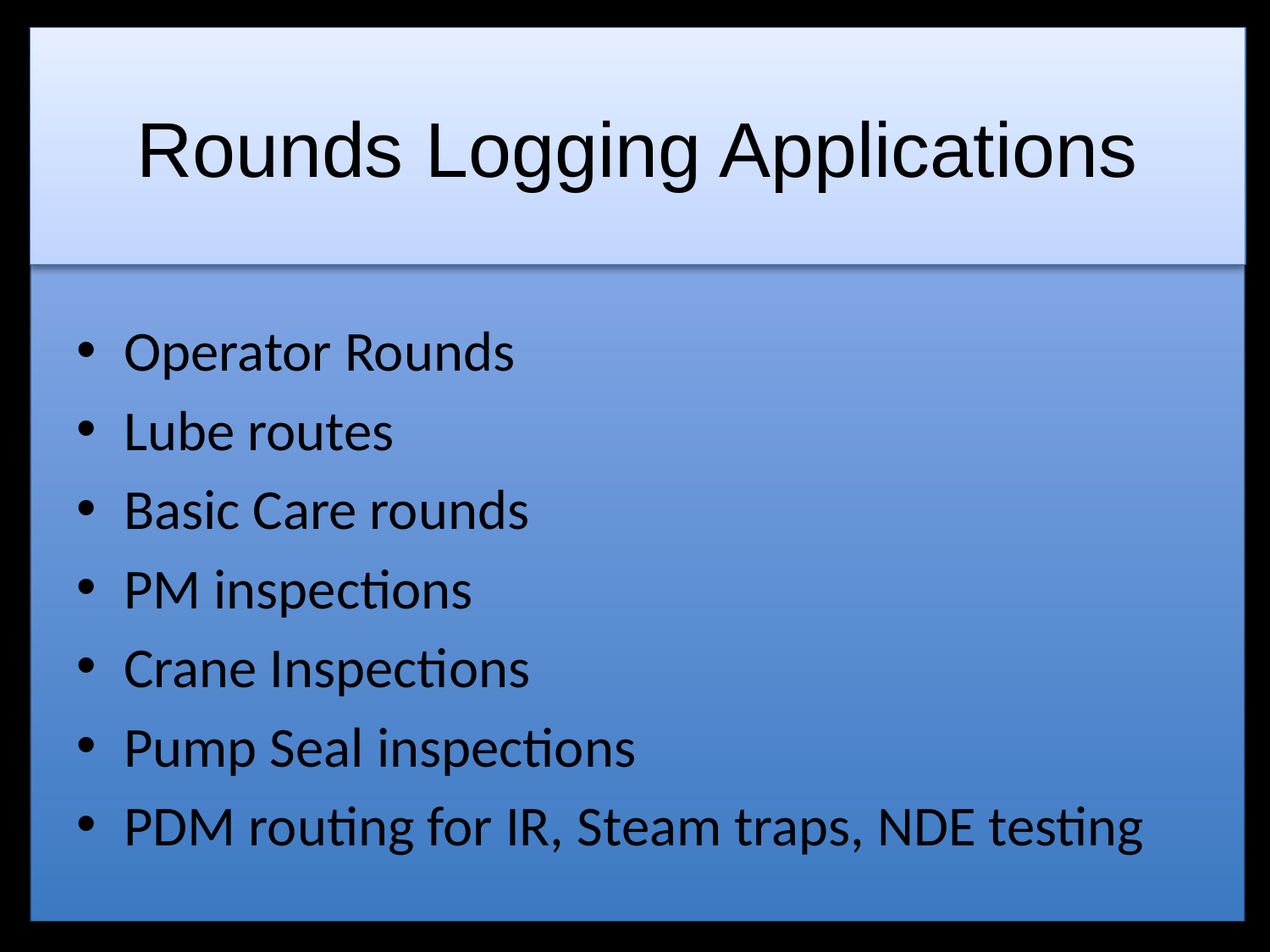

# Rounds Logging Applications
Operator Rounds
Lube routes
Basic Care rounds
PM inspections
Crane Inspections
Pump Seal inspections
PDM routing for IR, Steam traps, NDE testing